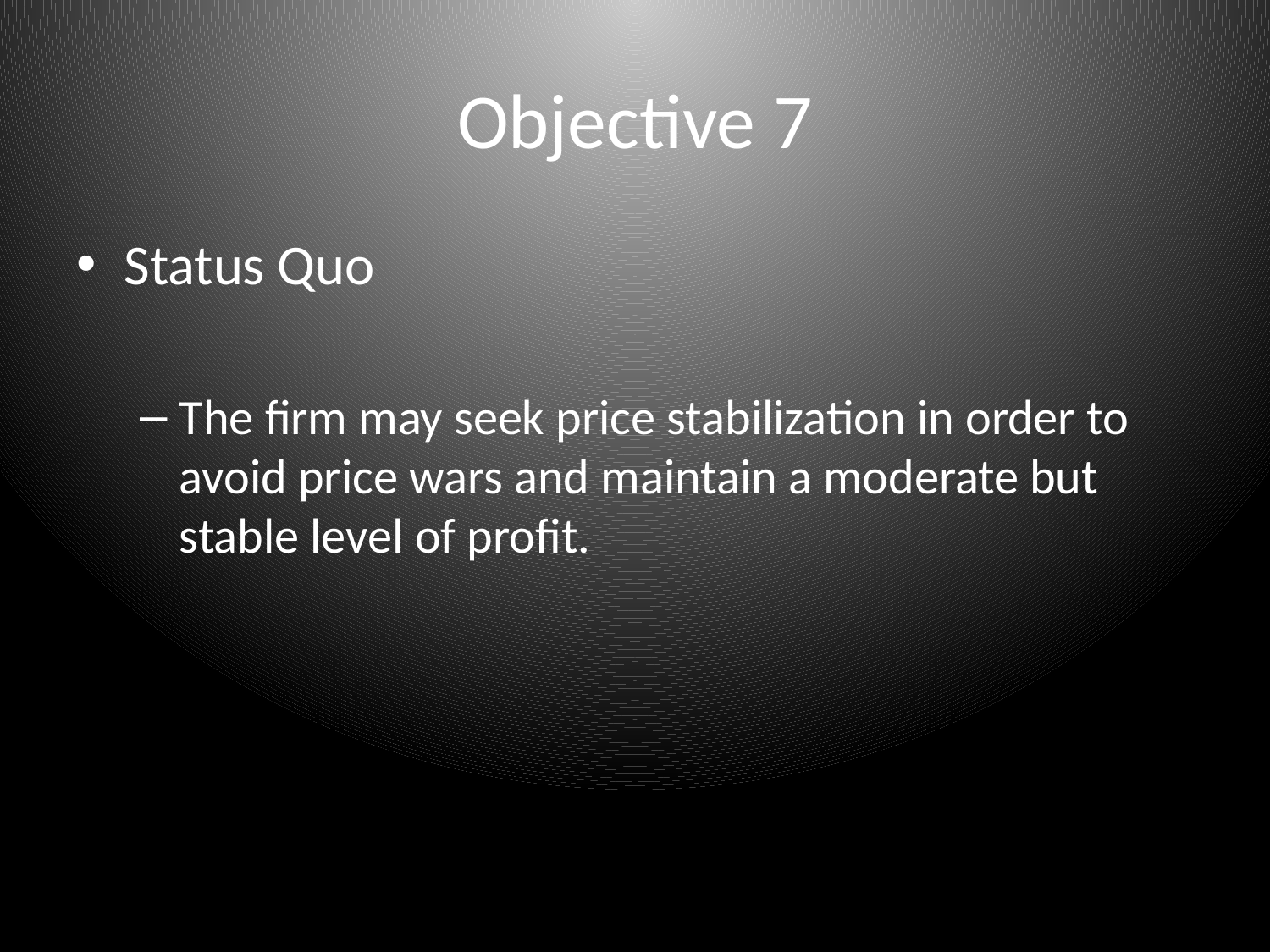

# Objective 7
Status Quo

The firm may seek price stabilization in order to avoid price wars and maintain a moderate but stable level of profit.